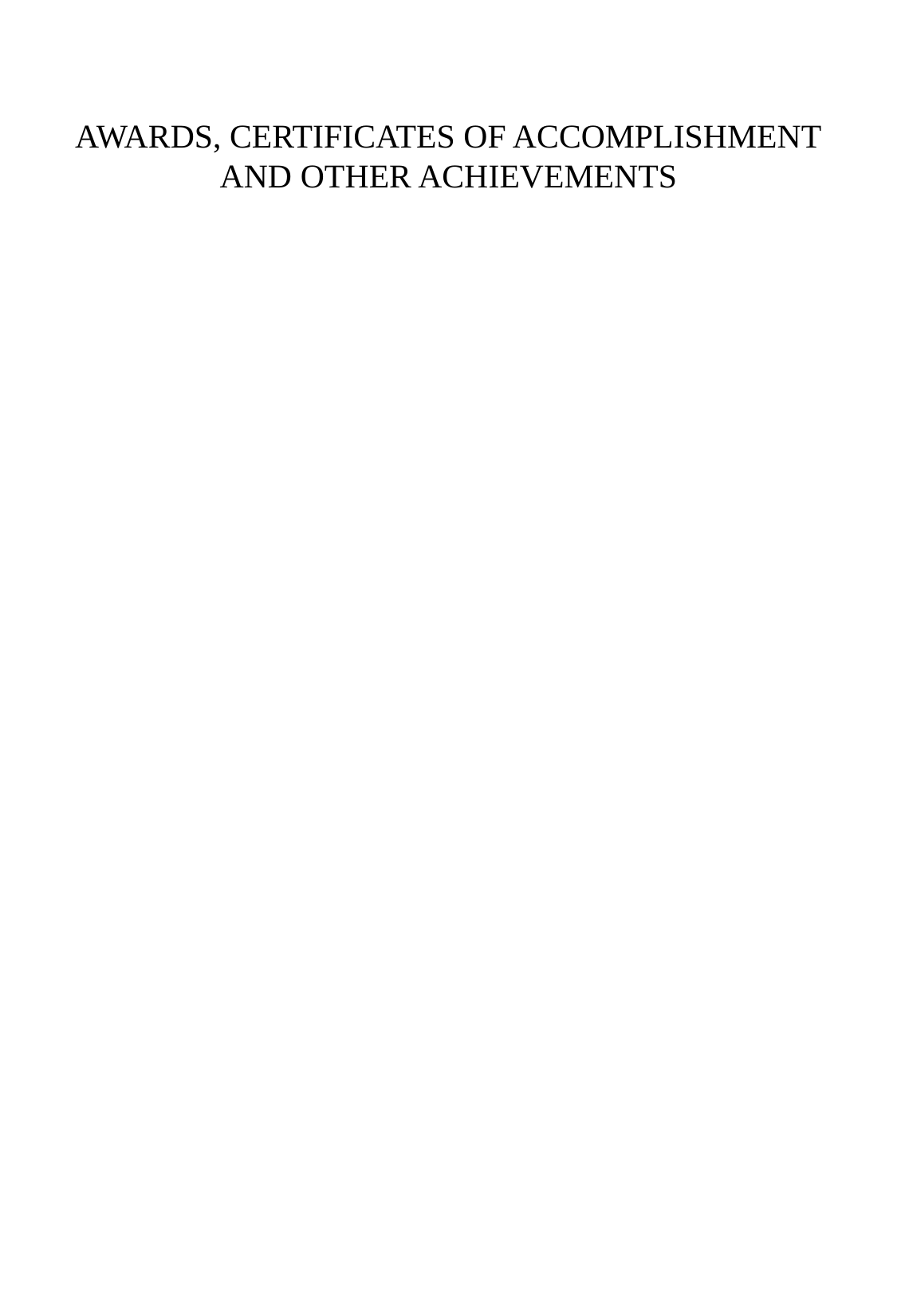

AWARDS, CERTIFICATES OF ACCOMPLISHMENT
AND OTHER ACHIEVEMENTS